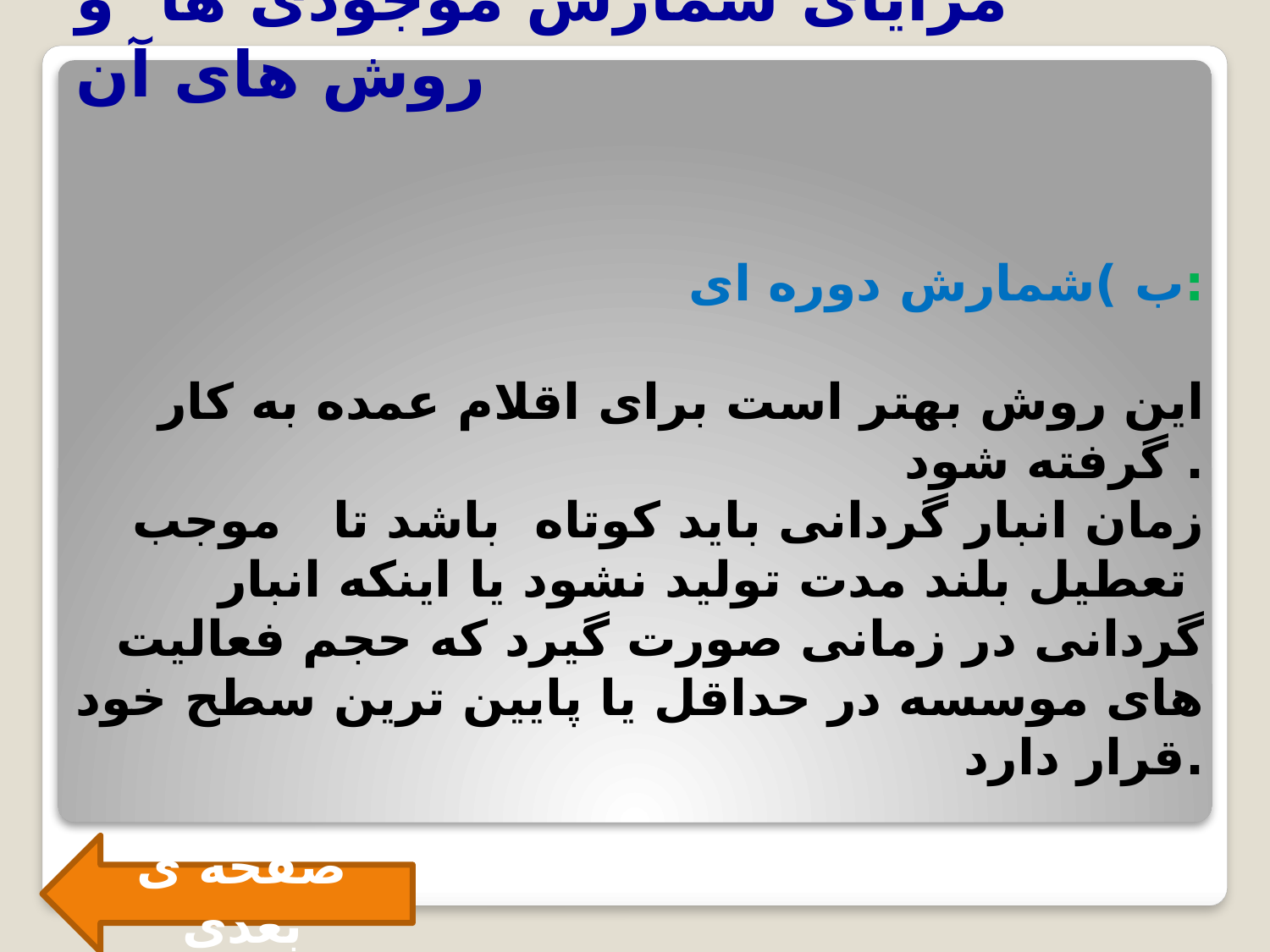

# مزایای شمارش موجودی ها  و روش های آن

ب )شمارش دوره ای:

 این روش بهتر است برای اقلام عمده به کار گرفته شود .
   زمان انبار گردانی باید کوتاه  باشد تا   موجب  تعطیل بلند مدت تولید نشود یا اینکه انبار گردانی در زمانی صورت گیرد که حجم فعالیت های موسسه در حداقل یا پایین ترین سطح خود قرار دارد.

صفحه ی بعدی